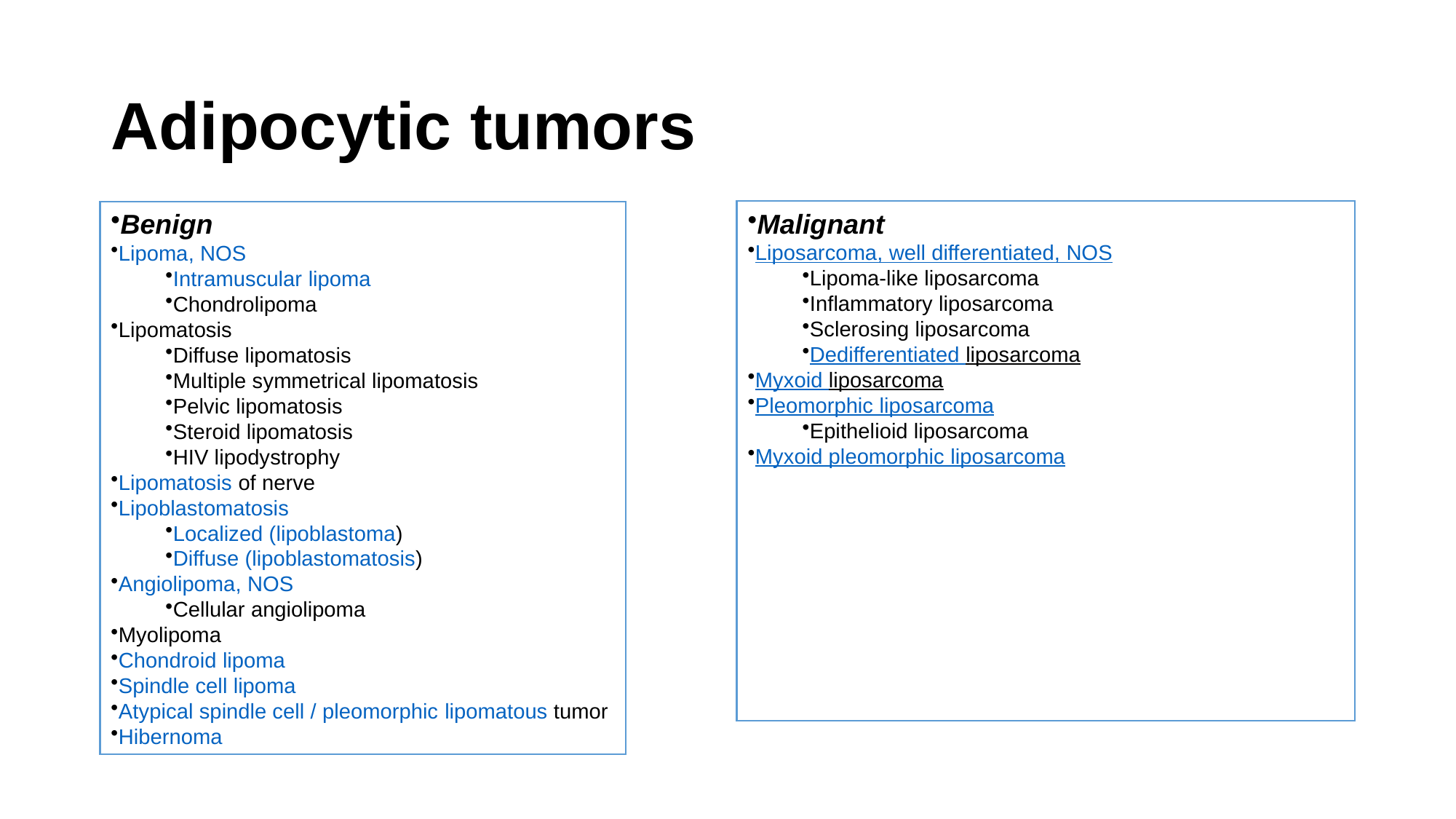

# Adipocytic tumors
Benign
Lipoma, NOS
Intramuscular lipoma
Chondrolipoma
Lipomatosis
Diffuse lipomatosis
Multiple symmetrical lipomatosis
Pelvic lipomatosis
Steroid lipomatosis
HIV lipodystrophy
Lipomatosis of nerve
Lipoblastomatosis
Localized (lipoblastoma)
Diffuse (lipoblastomatosis)
Angiolipoma, NOS
Cellular angiolipoma
Myolipoma
Chondroid lipoma
Spindle cell lipoma
Atypical spindle cell / pleomorphic lipomatous tumor
Hibernoma
Malignant
Liposarcoma, well differentiated, NOS
Lipoma-like liposarcoma
Inflammatory liposarcoma
Sclerosing liposarcoma
Dedifferentiated liposarcoma
Myxoid liposarcoma
Pleomorphic liposarcoma
Epithelioid liposarcoma
Myxoid pleomorphic liposarcoma